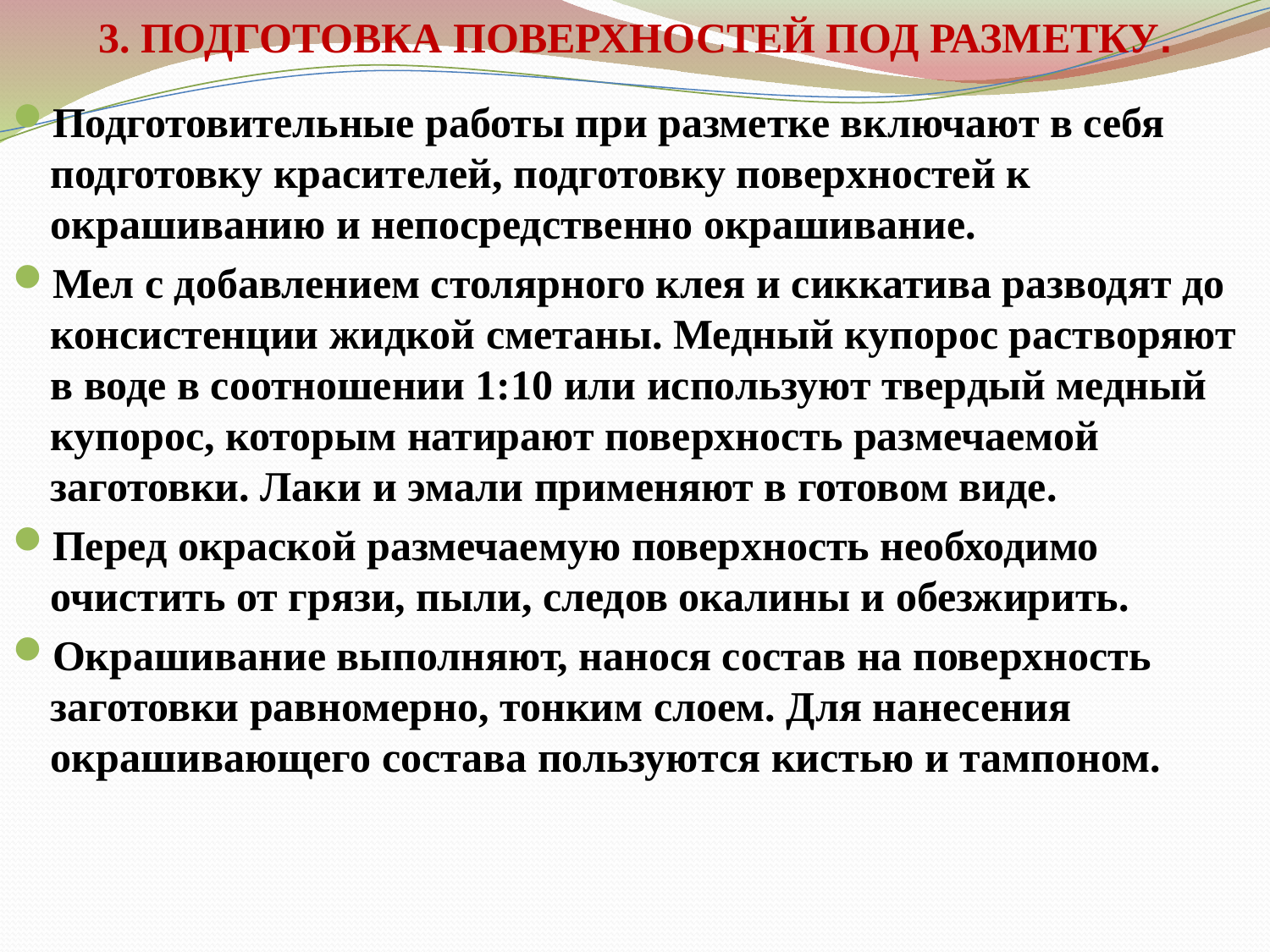

# 3. ПОДГОТОВКА ПОВЕРХНОСТЕЙ ПОД РАЗМЕТКУ.
Подготовительные работы при разметке включают в себя подготовку красителей, подготовку поверхностей к окрашиванию и непосредственно окрашивание.
Мел с добавлением столярного клея и сиккатива разводят до консистенции жидкой сметаны. Медный купорос растворяют в воде в соотношении 1:10 или используют твердый медный купорос, которым натирают поверхность размечаемой заготовки. Лаки и эмали применяют в готовом виде.
Перед окраской размечаемую поверхность необходимо очистить от грязи, пыли, следов окалины и обезжирить.
Окрашивание выполняют, нанося состав на поверхность заготовки равномерно, тонким слоем. Для нанесения окрашивающего состава пользуются кистью и тампоном.